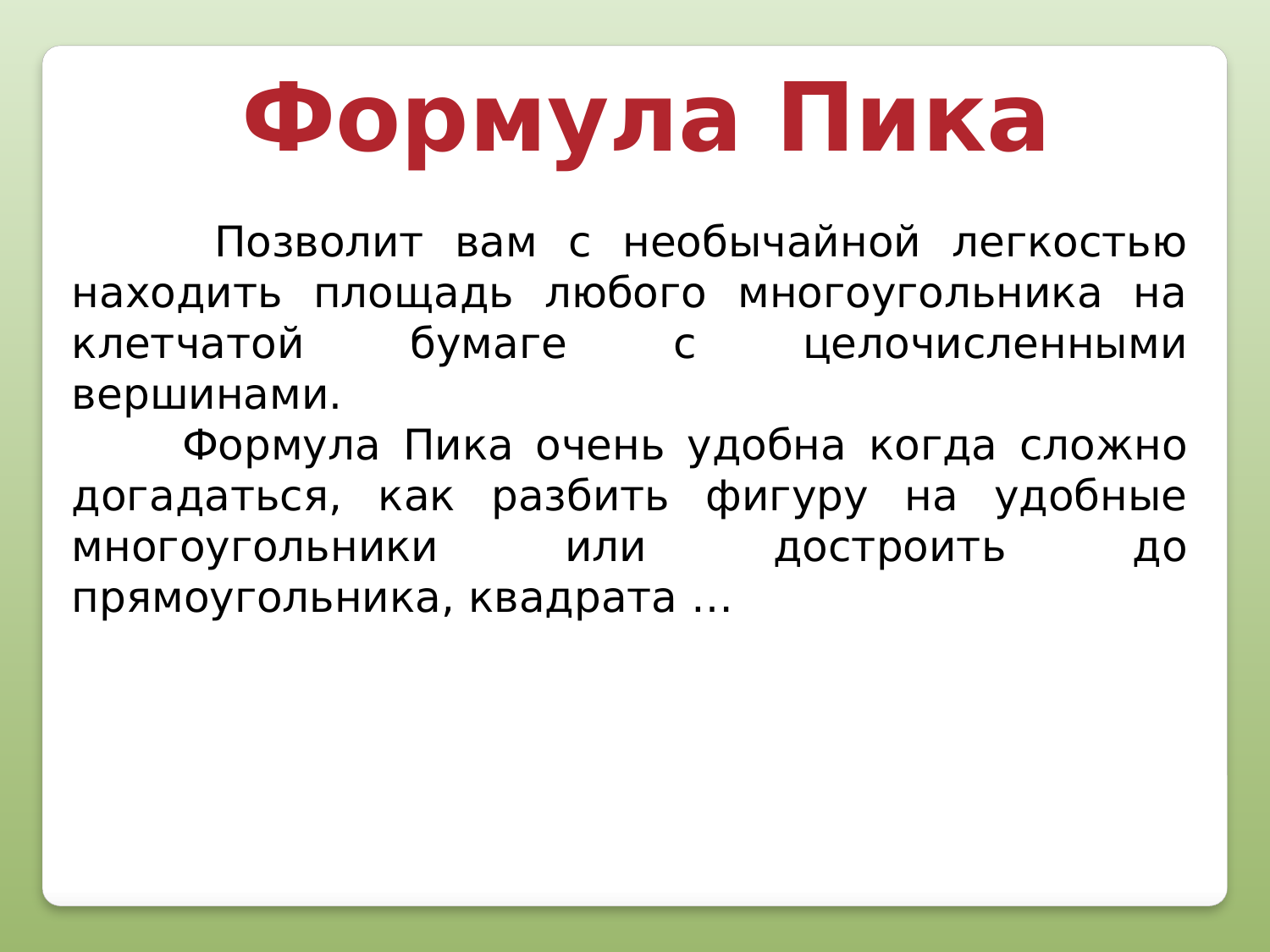

Формула Пика
     Позволит вам с необычайной легкостью находить площадь любого многоугольника на клетчатой бумаге с целочисленными вершинами.
     Формула Пика очень удобна когда сложно догадаться, как разбить фигуру на удобные многоугольники или достроить до прямоугольника, квадрата …